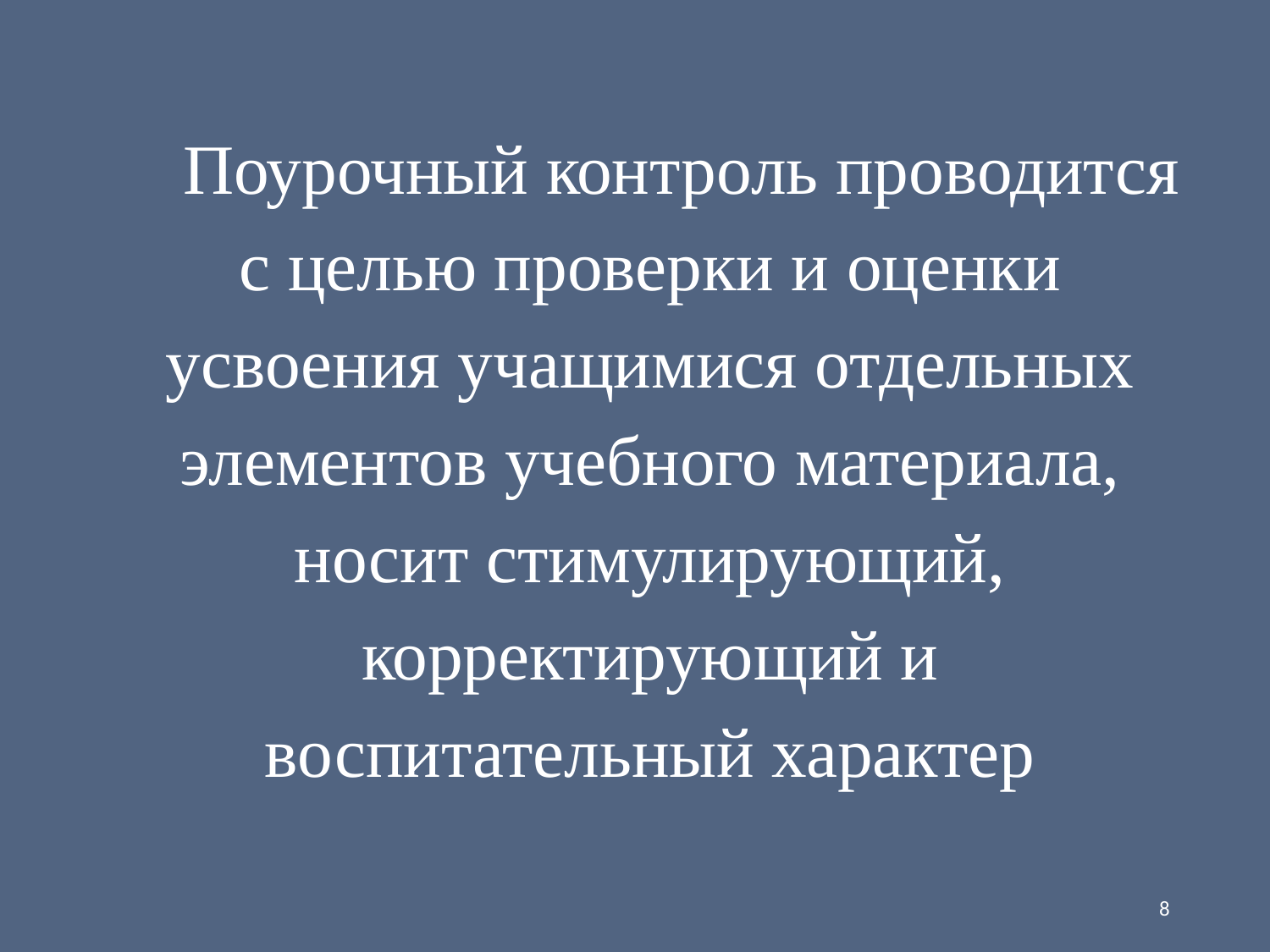

Поурочный контроль проводится с целью проверки и оценки усвоения учащимися отдельных элементов учебного материала, носит стимулирующий, корректирующий и воспитательный характер
8